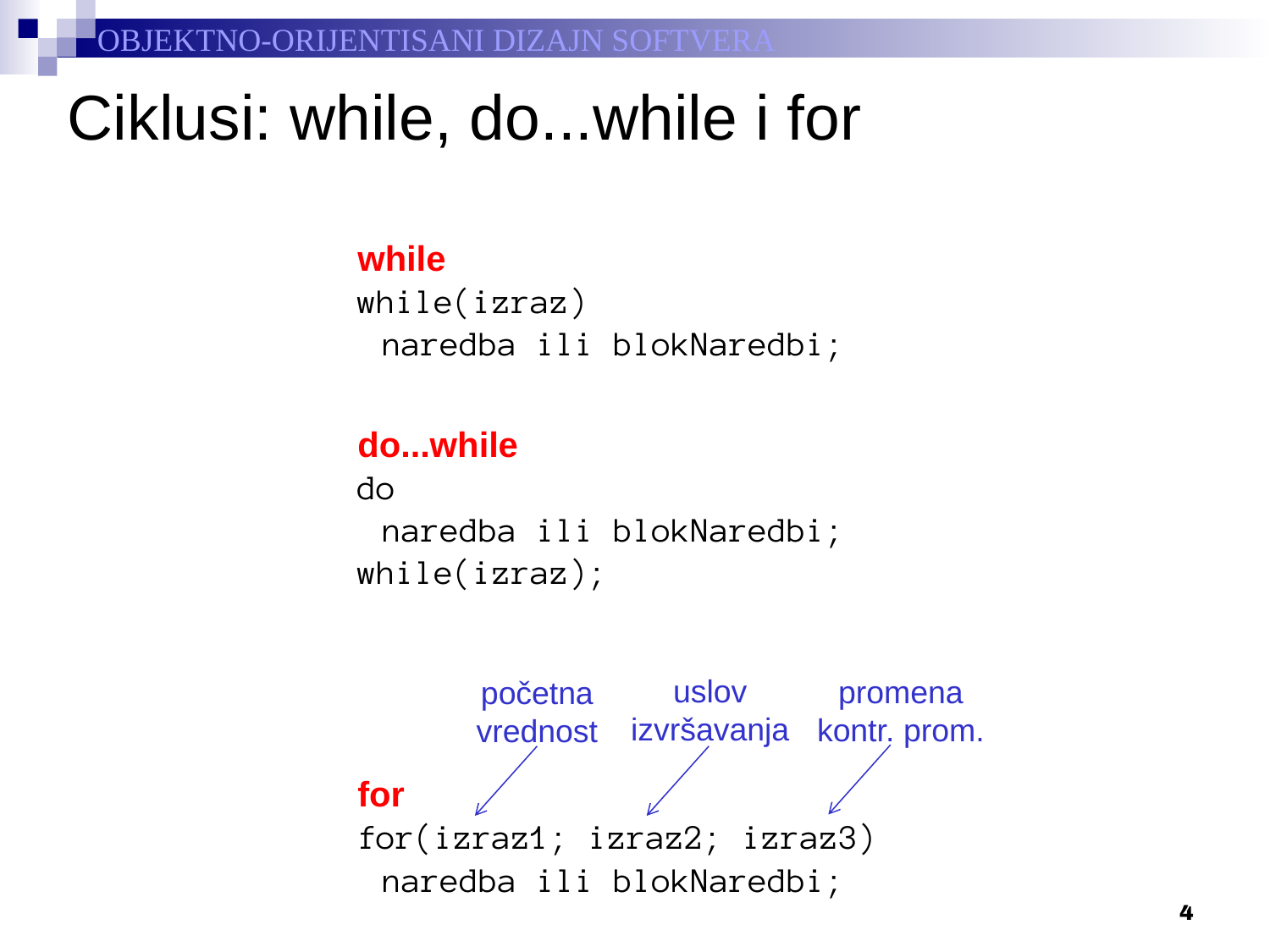

# Ciklusi: while, do...while i for
while
while(izraz)
	naredba ili blokNaredbi;
do...while
do
	naredba ili blokNaredbi;
while(izraz);
uslov izvršavanja
promena kontr. prom.
početna vrednost
for
for(izraz1; izraz2; izraz3)
	naredba ili blokNaredbi;
4